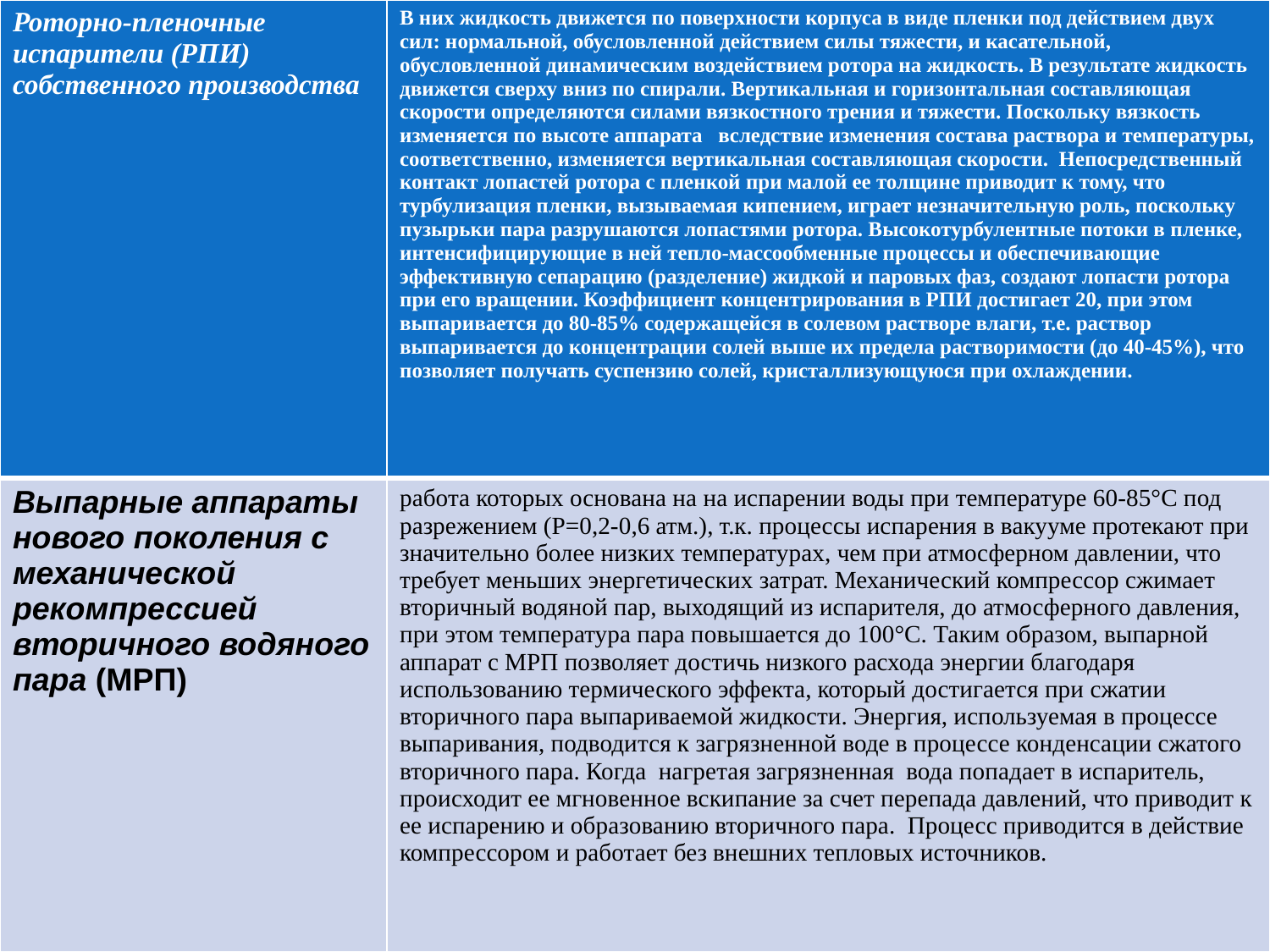

| Роторно-пленочные испарители (РПИ) собственного производства | В них жидкость движется по поверхности корпуса в виде пленки под действием двух сил: нормальной, обусловленной действием силы тяжести, и касательной, обусловленной динамическим воздействием ротора на жидкость. В результате жидкость движется сверху вниз по спирали. Вертикальная и горизонтальная составляющая скорости определяются силами вязкостного трения и тяжести. Поскольку вязкость изменяется по высоте аппарата   вследствие изменения состава раствора и температуры, соответственно, изменяется вертикальная составляющая скорости.  Непосредственный контакт лопастей ротора с пленкой при малой ее толщине приводит к тому, что турбулизация пленки, вызываемая кипением, играет незначительную роль, поскольку пузырьки пара разрушаются лопастями ротора. Высокотурбулентные потоки в пленке, интенсифицирующие в ней тепло-массообменные процессы и обеспечивающие эффективную сепарацию (разделение) жидкой и паровых фаз, создают лопасти ротора при его вращении. Коэффициент концентрирования в РПИ достигает 20, при этом выпаривается до 80-85% содержащейся в солевом растворе влаги, т.е. раствор выпаривается до концентрации солей выше их предела растворимости (до 40-45%), что позволяет получать суспензию солей, кристаллизующуюся при охлаждении. |
| --- | --- |
| Выпарные аппараты нового поколения с механической рекомпрессией вторичного водяного пара (МРП) | работа которых основана на на испарении воды при температуре 60-85°С под разрежением (Р=0,2-0,6 атм.), т.к. процессы испарения в вакууме протекают при значительно более низких температурах, чем при атмосферном давлении, что требует меньших энергетических затрат. Механический компрессор сжимает вторичный водяной пар, выходящий из испарителя, до атмосферного давления, при этом температура пара повышается до 100°С. Таким образом, выпарной аппарат с МРП позволяет достичь низкого расхода энергии благодаря использованию термического эффекта, который достигается при сжатии  вторичного пара выпариваемой жидкости. Энергия, используемая в процессе выпаривания, подводится к загрязненной воде в процессе конденсации сжатого вторичного пара. Когда  нагретая загрязненная  вода попадает в испаритель, происходит ее мгновенное вскипание за счет перепада давлений, что приводит к ее испарению и образованию вторичного пара.  Процесс приводится в действие компрессором и работает без внешних тепловых источников. |